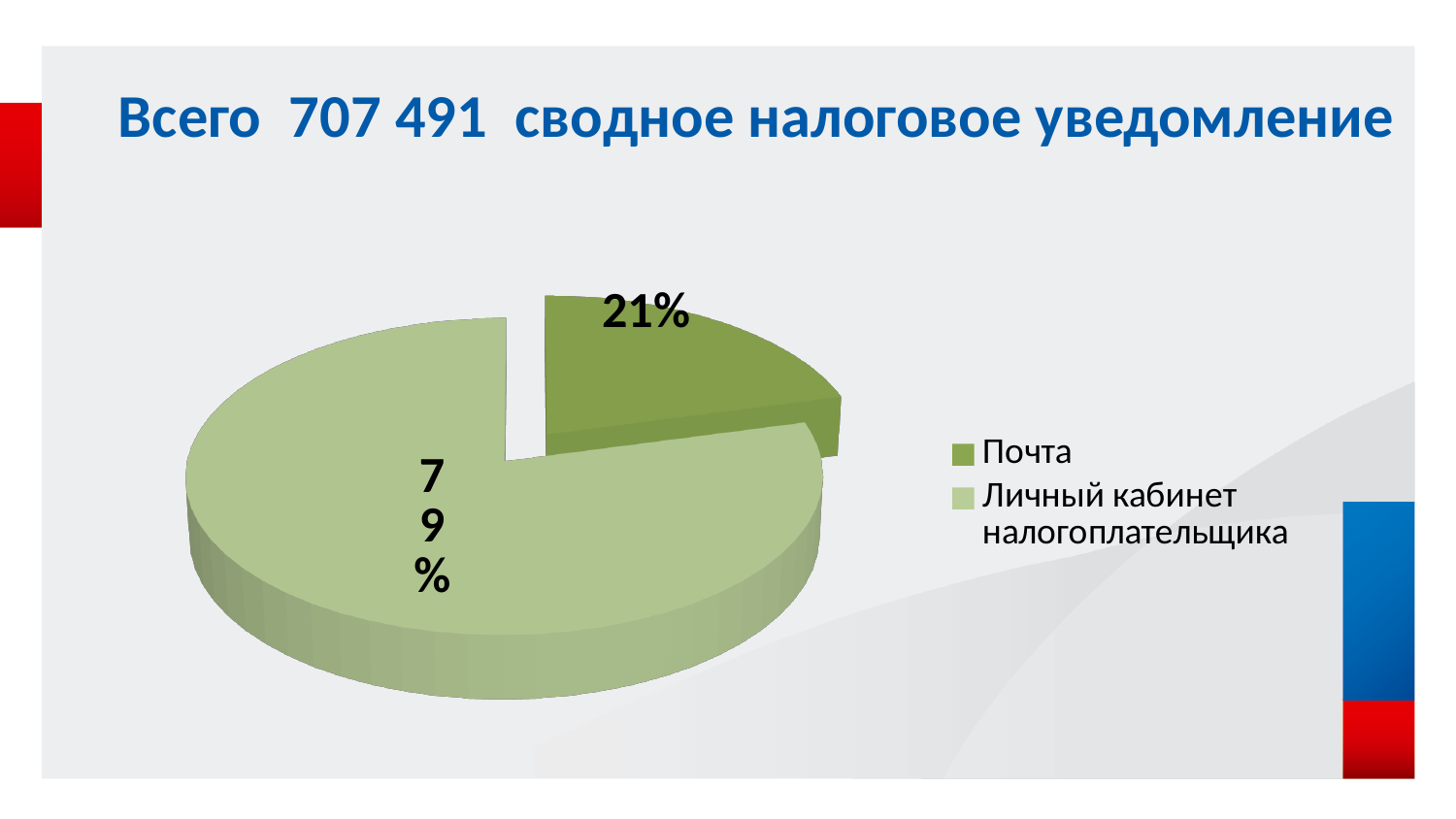

# Всего  707 491  сводное налоговое уведомление

[unsupported chart]